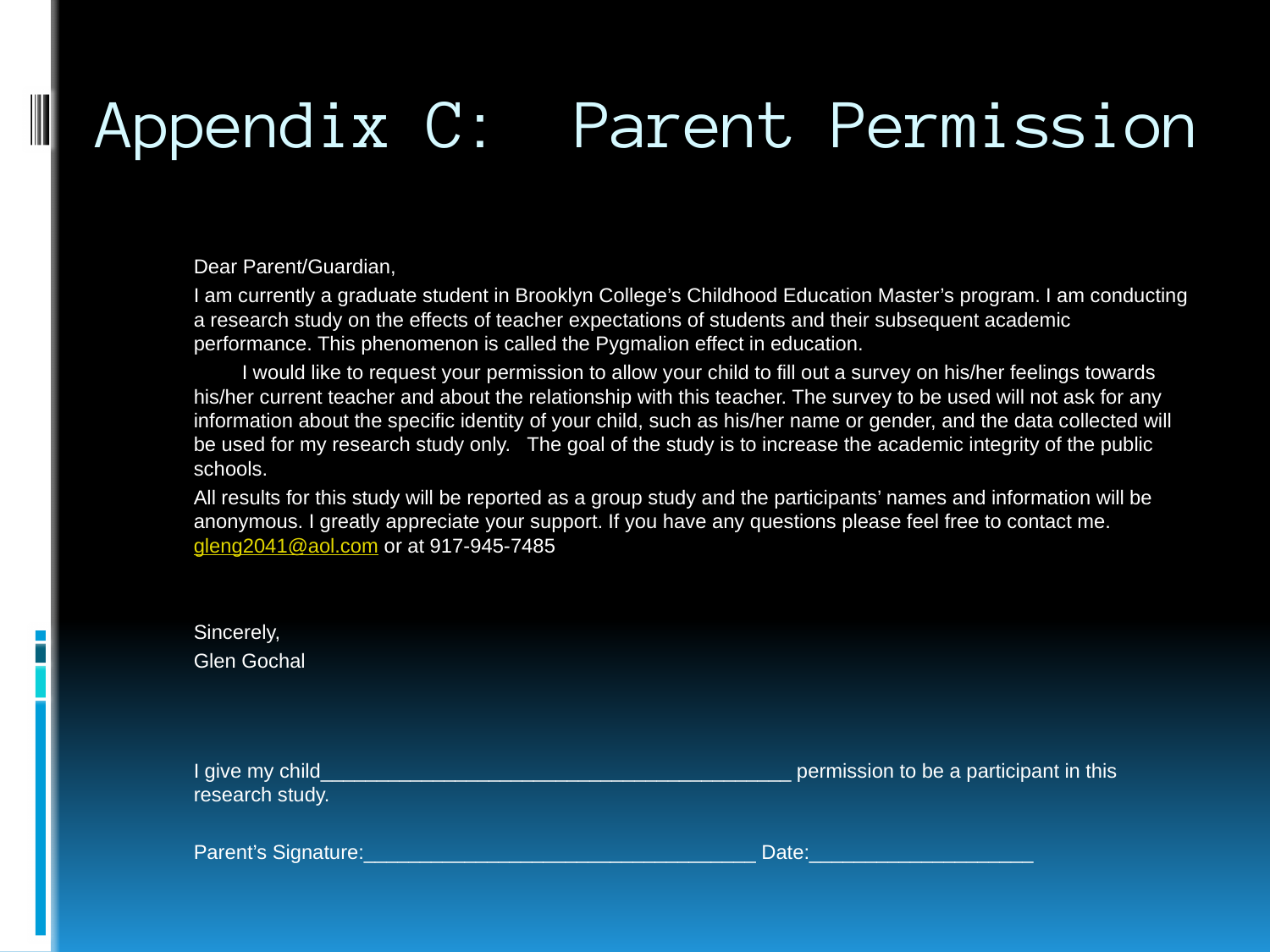

# Appendix C:  Parent Permission
	Dear Parent/Guardian,
		I am currently a graduate student in Brooklyn College’s Childhood Education Master’s program. I am conducting a research study on the effects of teacher expectations of students and their subsequent academic performance. This phenomenon is called the Pygmalion effect in education.
	 	I would like to request your permission to allow your child to fill out a survey on his/her feelings towards his/her current teacher and about the relationship with this teacher. The survey to be used will not ask for any information about the specific identity of your child, such as his/her name or gender, and the data collected will be used for my research study only.   The goal of the study is to increase the academic integrity of the public schools.
		All results for this study will be reported as a group study and the participants’ names and information will be anonymous. I greatly appreciate your support. If you have any questions please feel free to contact me.  gleng2041@aol.com or at 917-945-7485

	Sincerely,
	Glen Gochal

I give my child__________________________________________ permission to be a participant in this research study.

	Parent’s Signature:___________________________________ Date:____________________